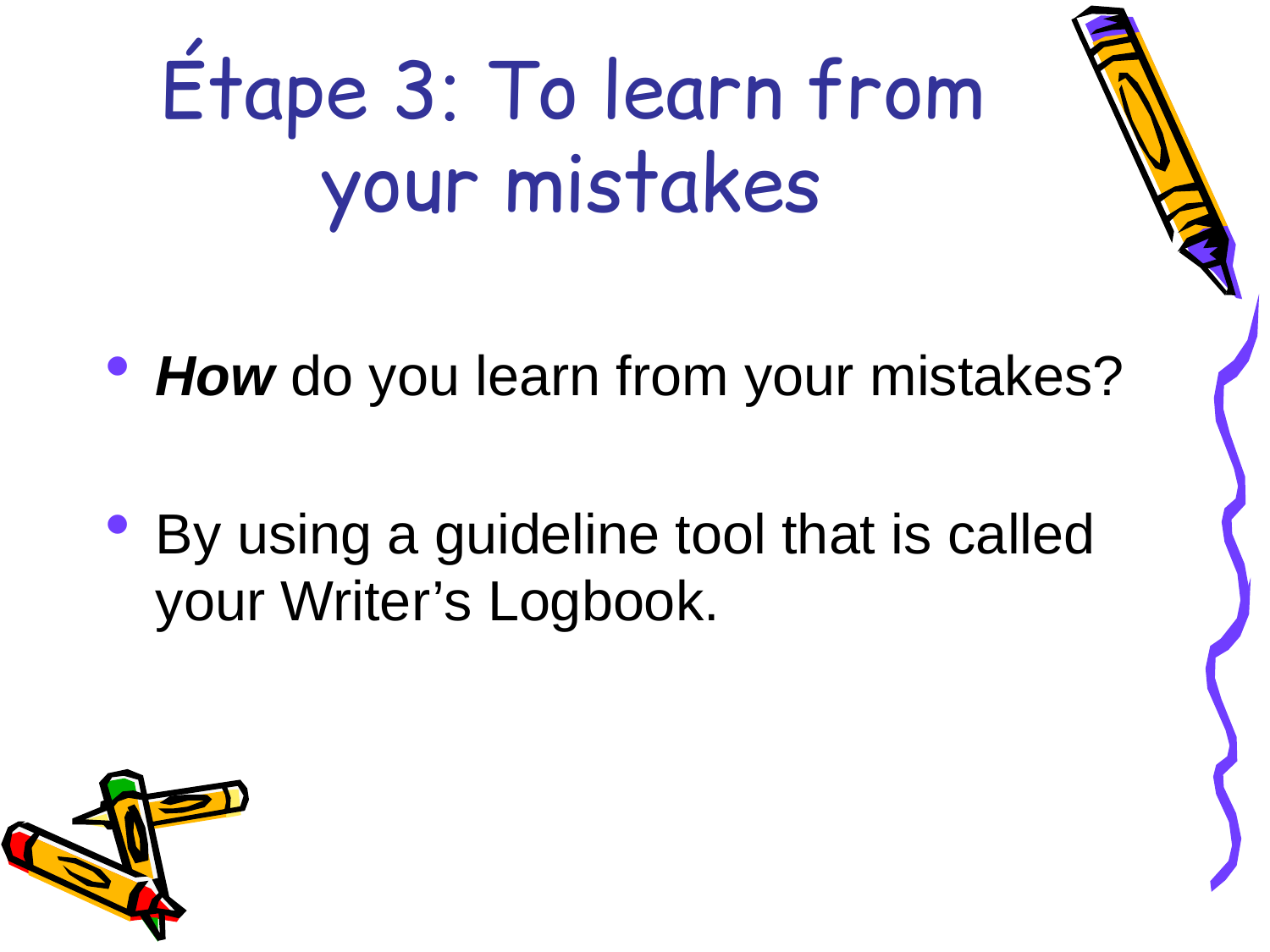

# Étape 3: To learn from your mistakes

How do you learn from your mistakes?

By using a guideline tool that is called your Writer’s Logbook.